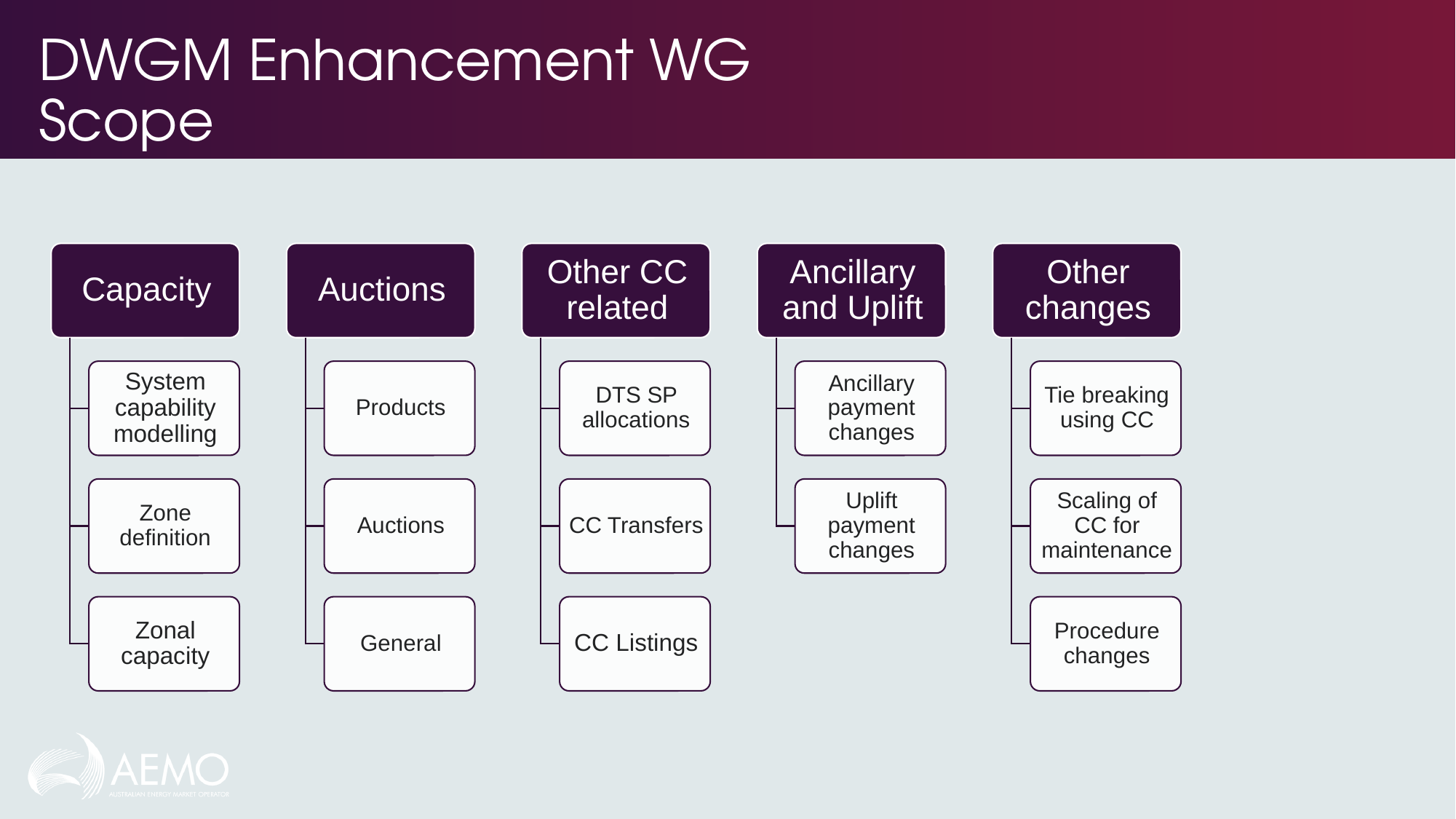

# DWGM Enhancement WG Scope
Capacity
System capability modelling
Zone definition
Zonal capacity
Auctions
Products
Auctions
General
Other CC related
DTS SP allocations
CC Transfers
CC Listings
Ancillary and Uplift
Ancillary payment changes
Uplift payment changes
Other changes
Tie breaking using CC
Scaling of CC for maintenance
Procedure changes